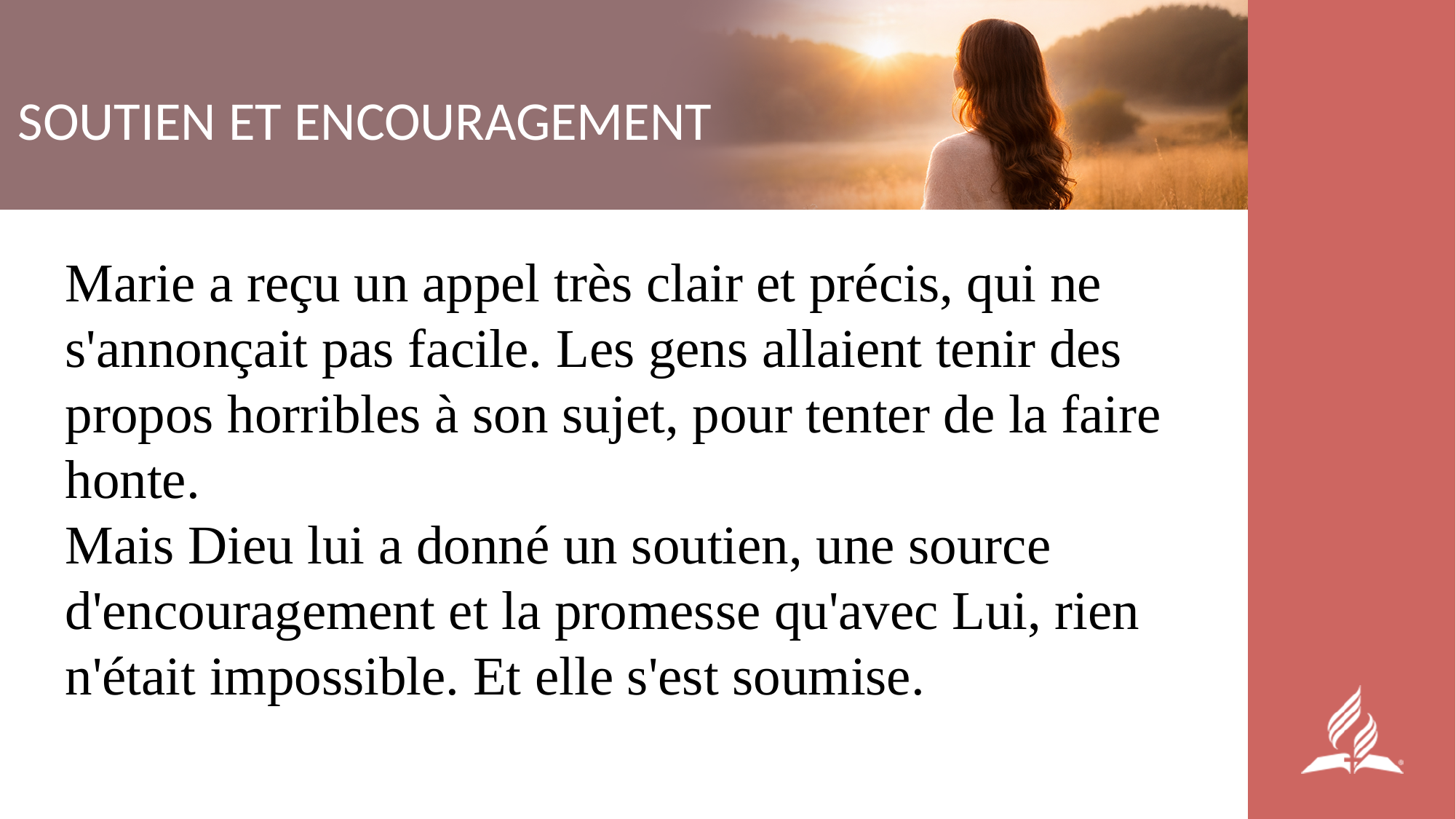

SOUTIEN ET ENCOURAGEMENT

Marie a reçu un appel très clair et précis, qui ne s'annonçait pas facile. Les gens allaient tenir des propos horribles à son sujet, pour tenter de la faire honte.
Mais Dieu lui a donné un soutien, une source d'encouragement et la promesse qu'avec Lui, rien n'était impossible. Et elle s'est soumise.